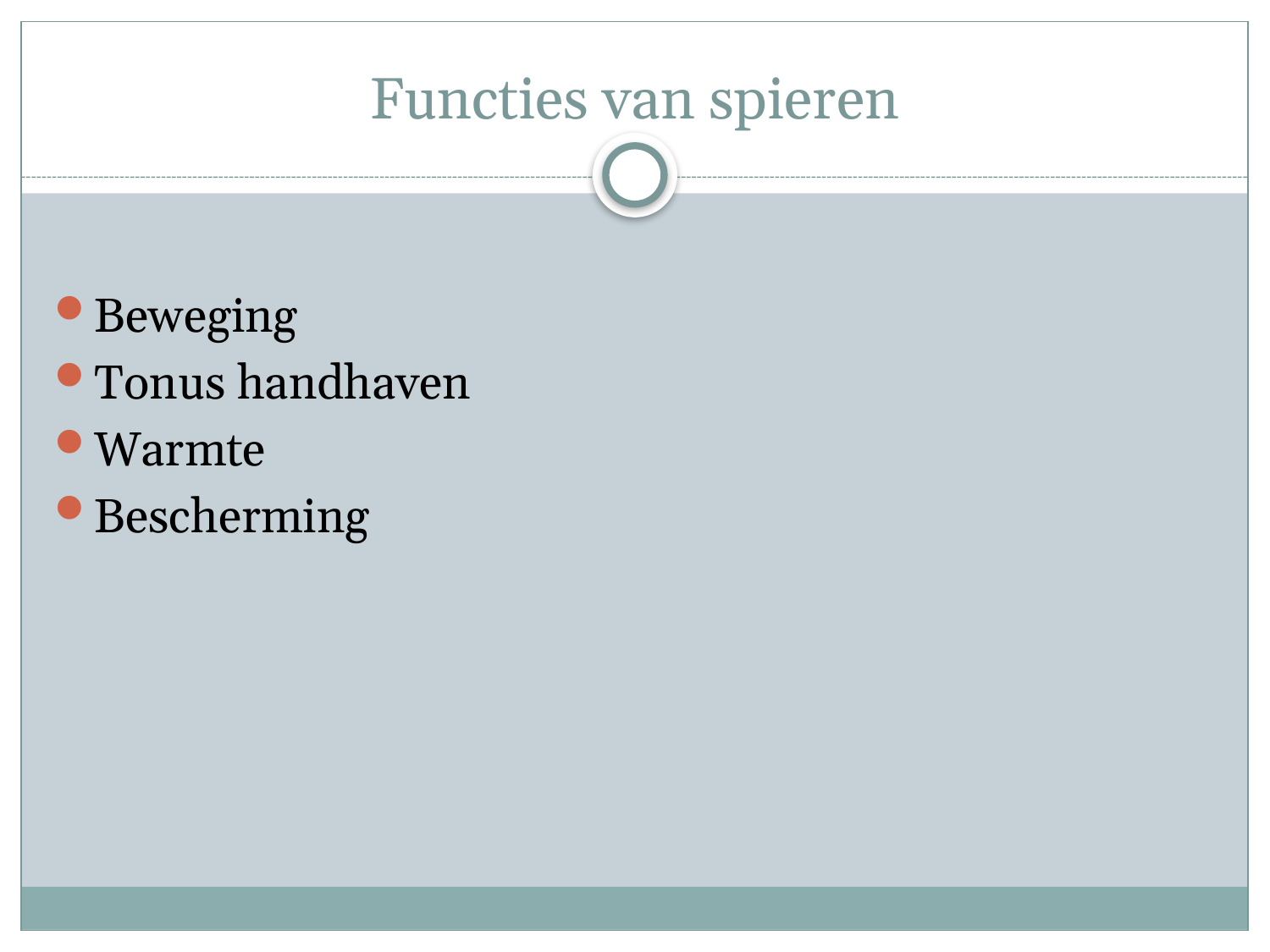

# Functies van spieren

Beweging
Tonus handhaven
Warmte
Bescherming